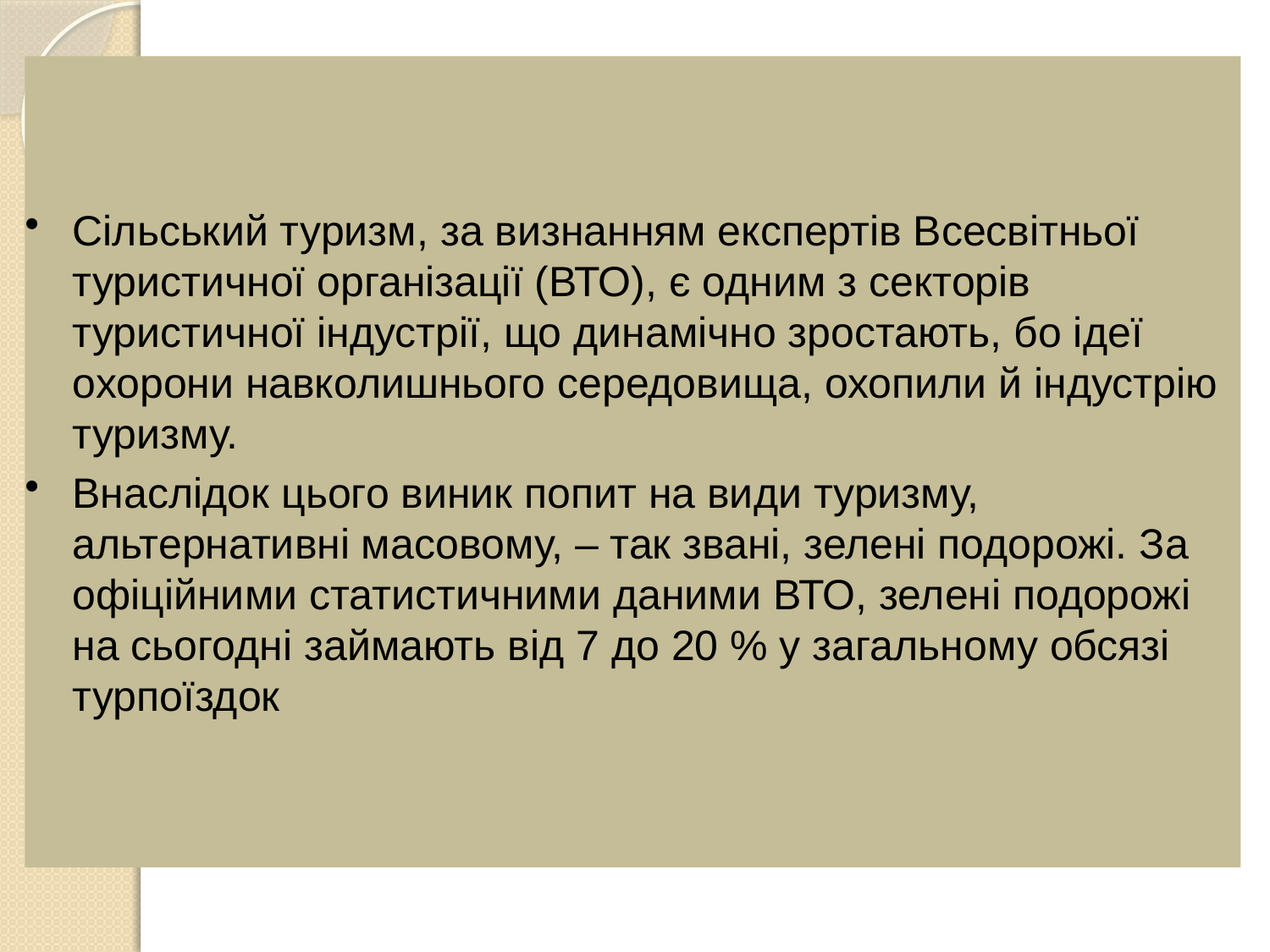

# Сільський туризм, за визнанням експертів Всесвітньої туристичної організації (ВТО), є одним з секторів туристичної індустрії, що динамічно зростають, бо ідеї охорони навколишнього середовища, охопили й індустрію туризму.
Внаслідок цього виник попит на види туризму, альтернативні масовому, – так звані, зелені подорожі. За офіційними статистичними даними ВТО, зелені подорожі на сьогодні займають від 7 до 20 % у загальному обсязі турпоїздок